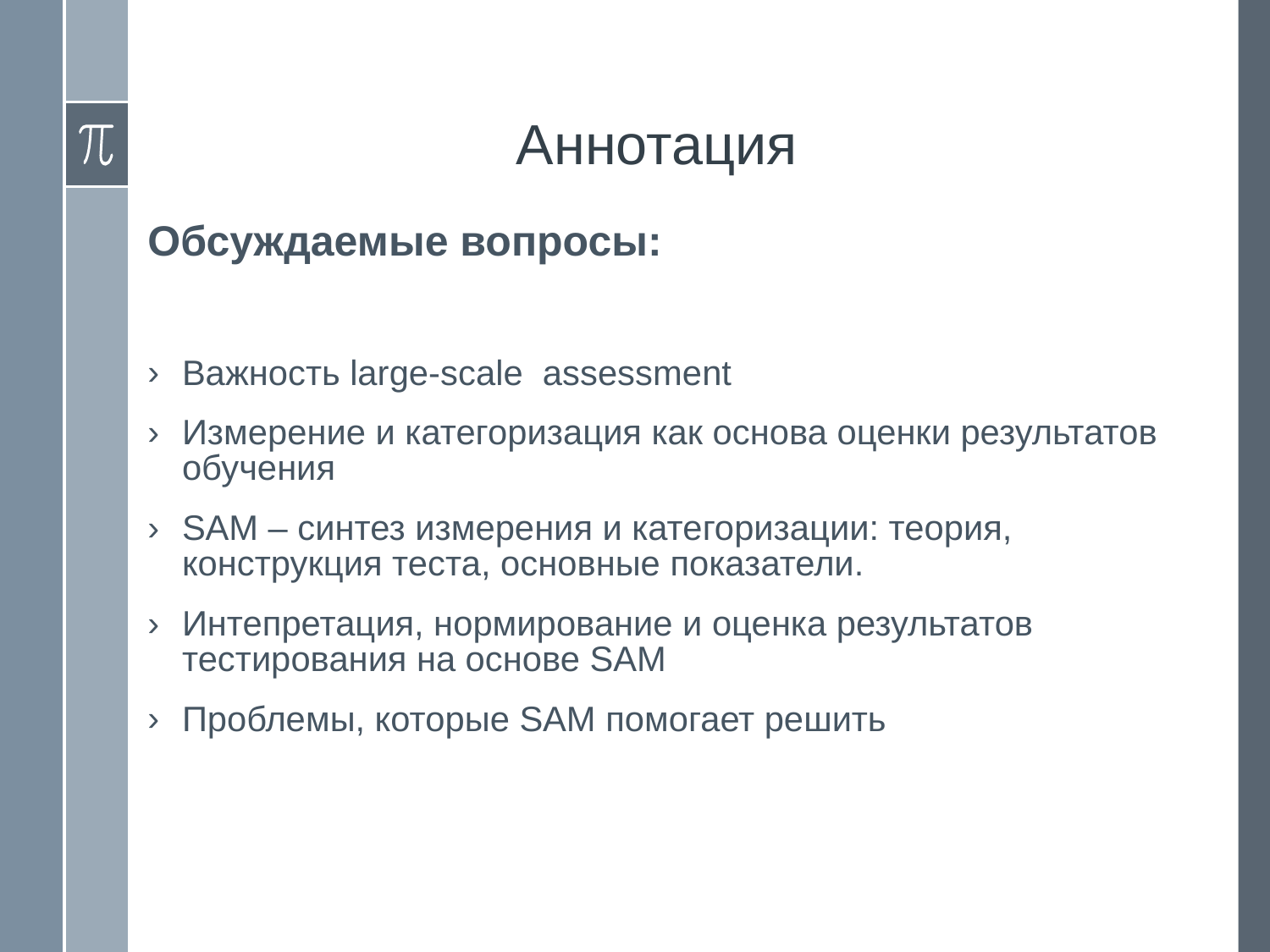

# Аннотация
Обсуждаемые вопросы:

Важность large-scale  assessment
Измерение и категоризация как основа оценки результатов обучения
SAM – синтез измерения и категоризации: теория, конструкция теста, основные показатели.
Интепретация, нормирование и оценка результатов тестирования на основе SAM
Проблемы, которые SAM помогает решить